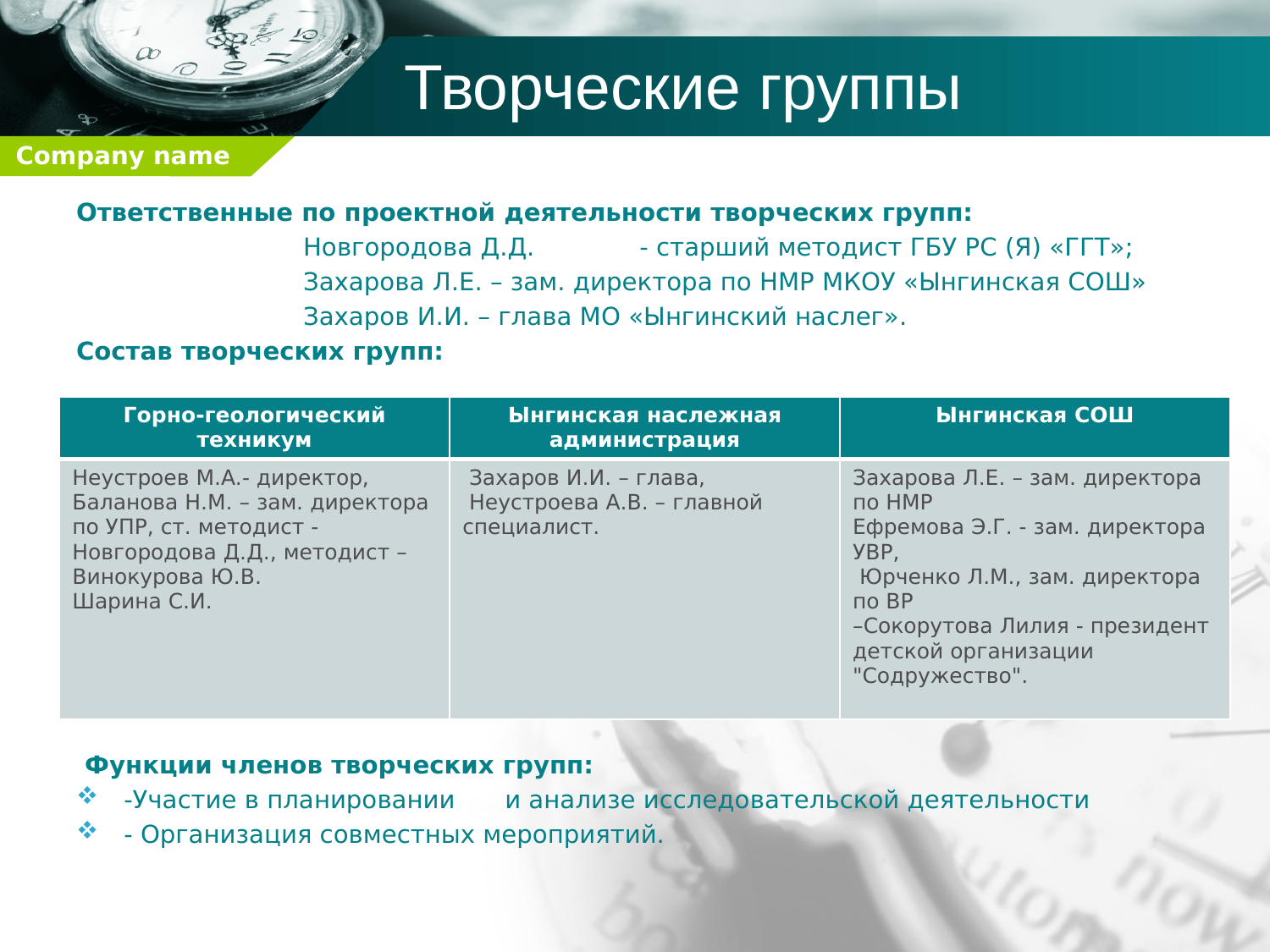

# Творческие группы
Ответственные по проектной деятельности творческих групп:
                             Новгородова Д.Д.	 - старший методист ГБУ РС (Я) «ГГТ»;
                             Захарова Л.Е. – зам. директора по НМР МКОУ «Ынгинская СОШ»
                             Захаров И.И. – глава МО «Ынгинский наслег».
Состав творческих групп:

 Функции членов творческих групп:
-Участие в планировании	и анализе исследовательской деятельности
- Организация совместных мероприятий.

| Горно-геологический техникум | Ынгинская наслежная администрация | Ынгинская СОШ |
| --- | --- | --- |
| Неустроев М.А.- директор, Баланова Н.М. – зам. директора по УПР, ст. методист - Новгородова Д.Д., методист – Винокурова Ю.В. Шарина С.И. | Захаров И.И. – глава, Неустроева А.В. – главной специалист. | Захарова Л.Е. – зам. директора по НМР Ефремова Э.Г. - зам. директора УВР, Юрченко Л.М., зам. директора по ВР –Сокорутова Лилия - президент детской организации "Содружество". |